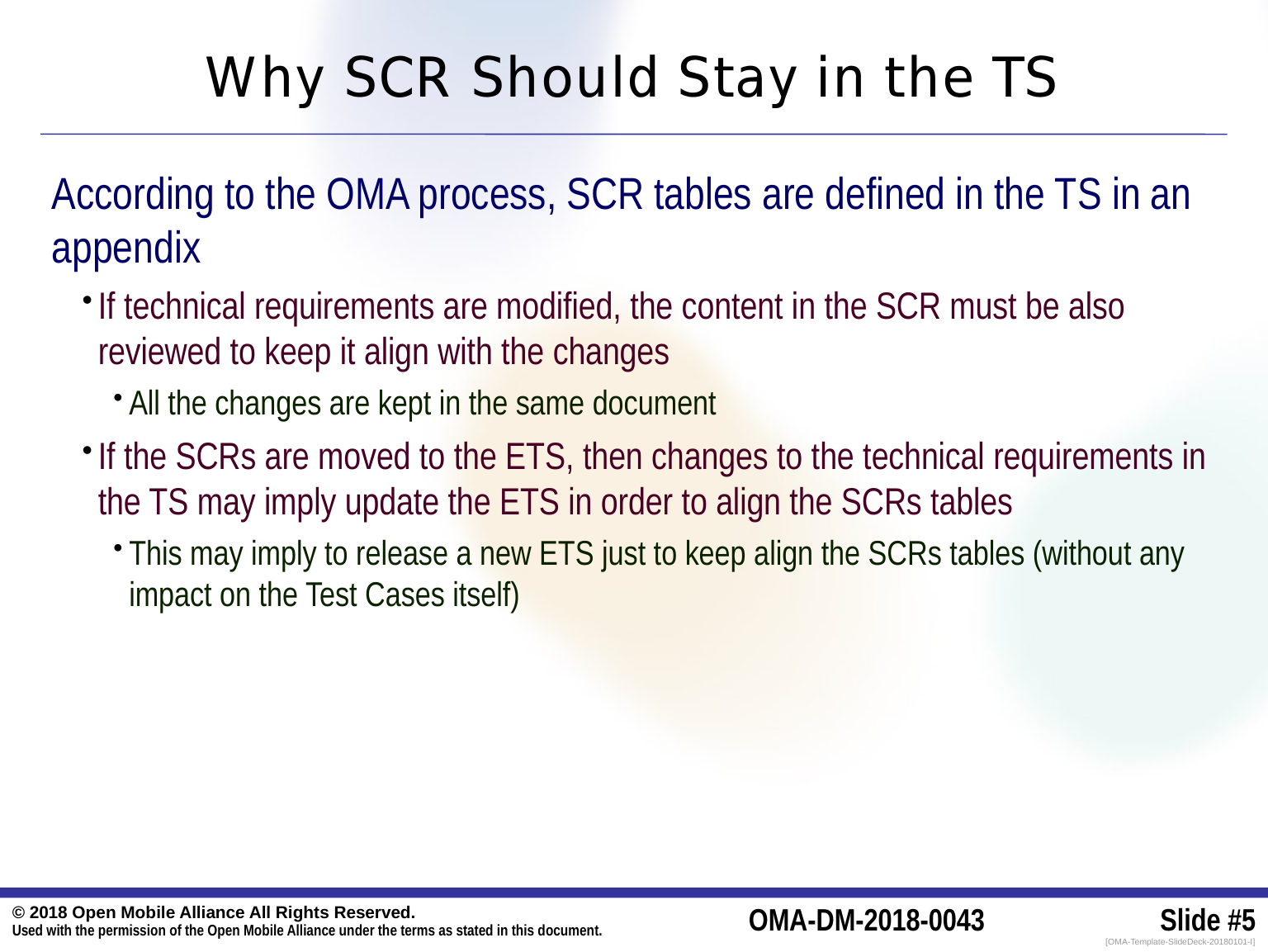

# Why SCR Should Stay in the TS
According to the OMA process, SCR tables are defined in the TS in an appendix
If technical requirements are modified, the content in the SCR must be also reviewed to keep it align with the changes
All the changes are kept in the same document
If the SCRs are moved to the ETS, then changes to the technical requirements in the TS may imply update the ETS in order to align the SCRs tables
This may imply to release a new ETS just to keep align the SCRs tables (without any impact on the Test Cases itself)